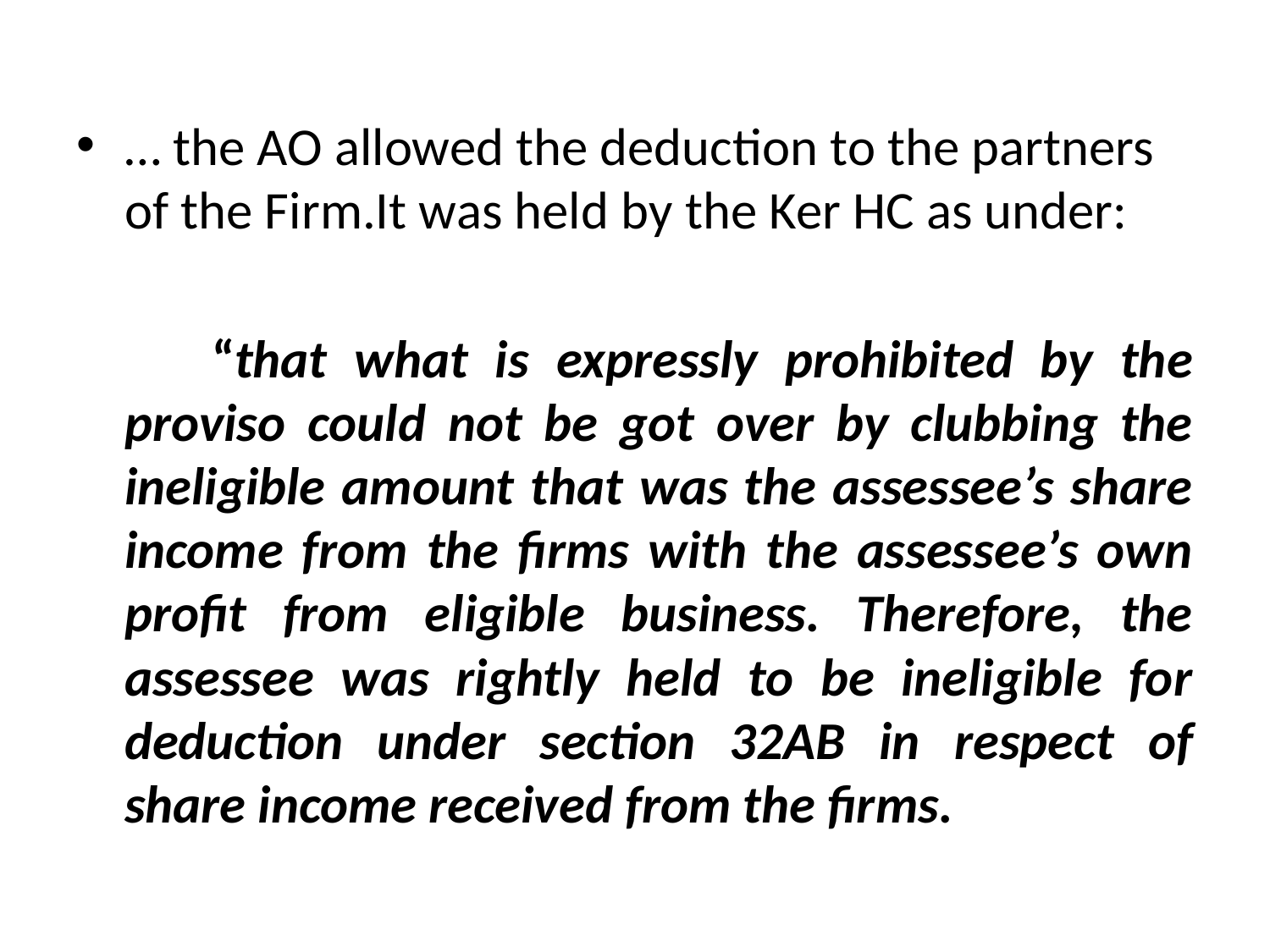

#
… the AO allowed the deduction to the partners of the Firm.It was held by the Ker HC as under:

     “that what is expressly prohibited by the proviso could not be got over by clubbing the ineligible amount that was the assessee’s share income from the firms with the assessee’s own profit from eligible business. Therefore, the assessee was rightly held to be ineligible for deduction under section 32AB in respect of share income received from the firms.